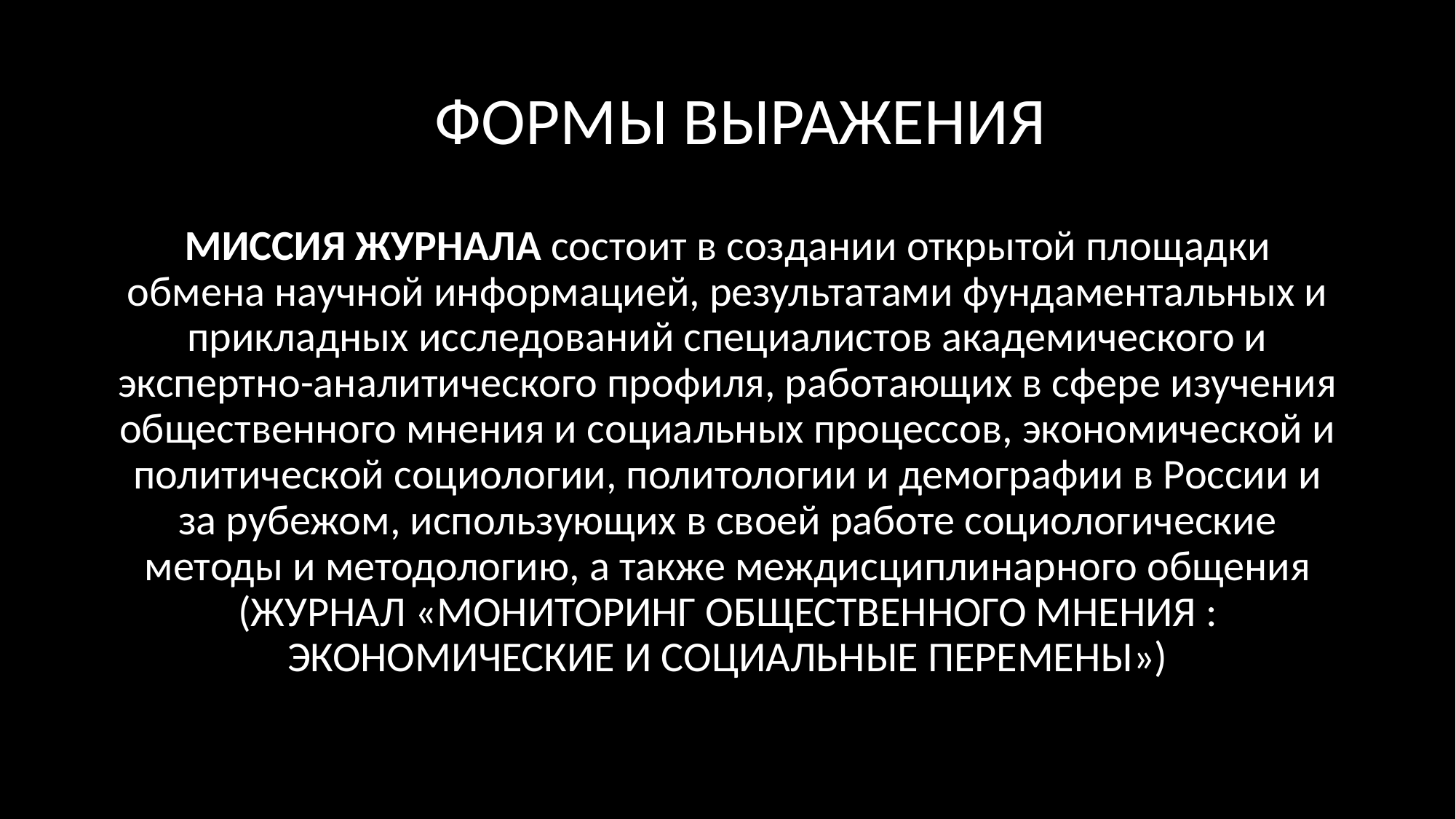

# ФОРМЫ ВЫРАЖЕНИЯ
МИССИЯ ЖУРНАЛА состоит в создании открытой площадки обмена научной информацией, результатами фундаментальных и прикладных исследований специалистов академического и экспертно-аналитического профиля, работающих в сфере изучения общественного мнения и социальных процессов, экономической и политической социологии, политологии и демографии в России и за рубежом, использующих в своей работе социологические методы и методологию, а также междисциплинарного общения (ЖУРНАЛ «МОНИТОРИНГ ОБЩЕСТВЕННОГО МНЕНИЯ : ЭКОНОМИЧЕСКИЕ И СОЦИАЛЬНЫЕ ПЕРЕМЕНЫ»)